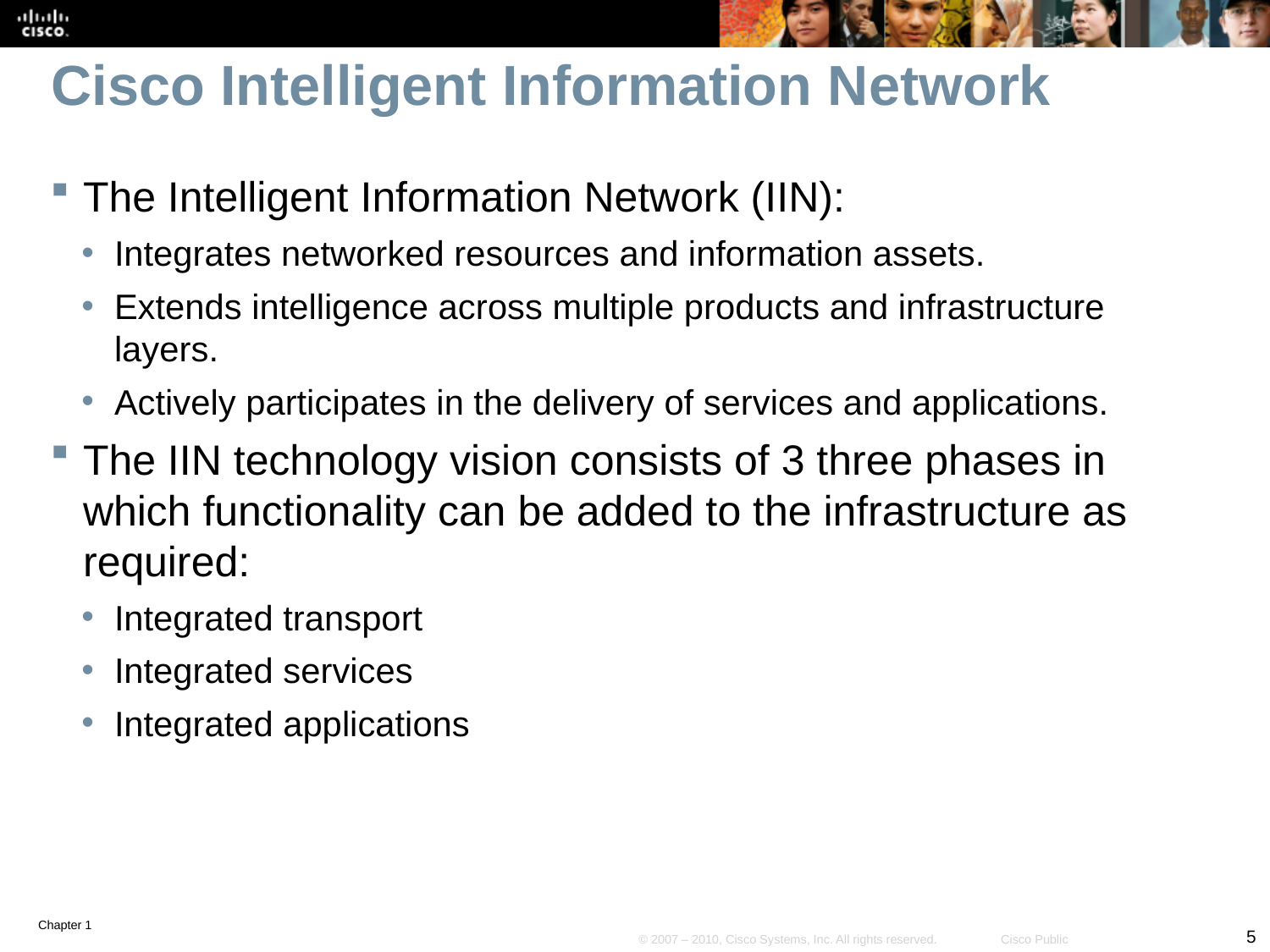

# Cisco Intelligent Information Network
The Intelligent Information Network (IIN):
Integrates networked resources and information assets.
Extends intelligence across multiple products and infrastructure layers.
Actively participates in the delivery of services and applications.
The IIN technology vision consists of 3 three phases in which functionality can be added to the infrastructure as required:
Integrated transport
Integrated services
Integrated applications